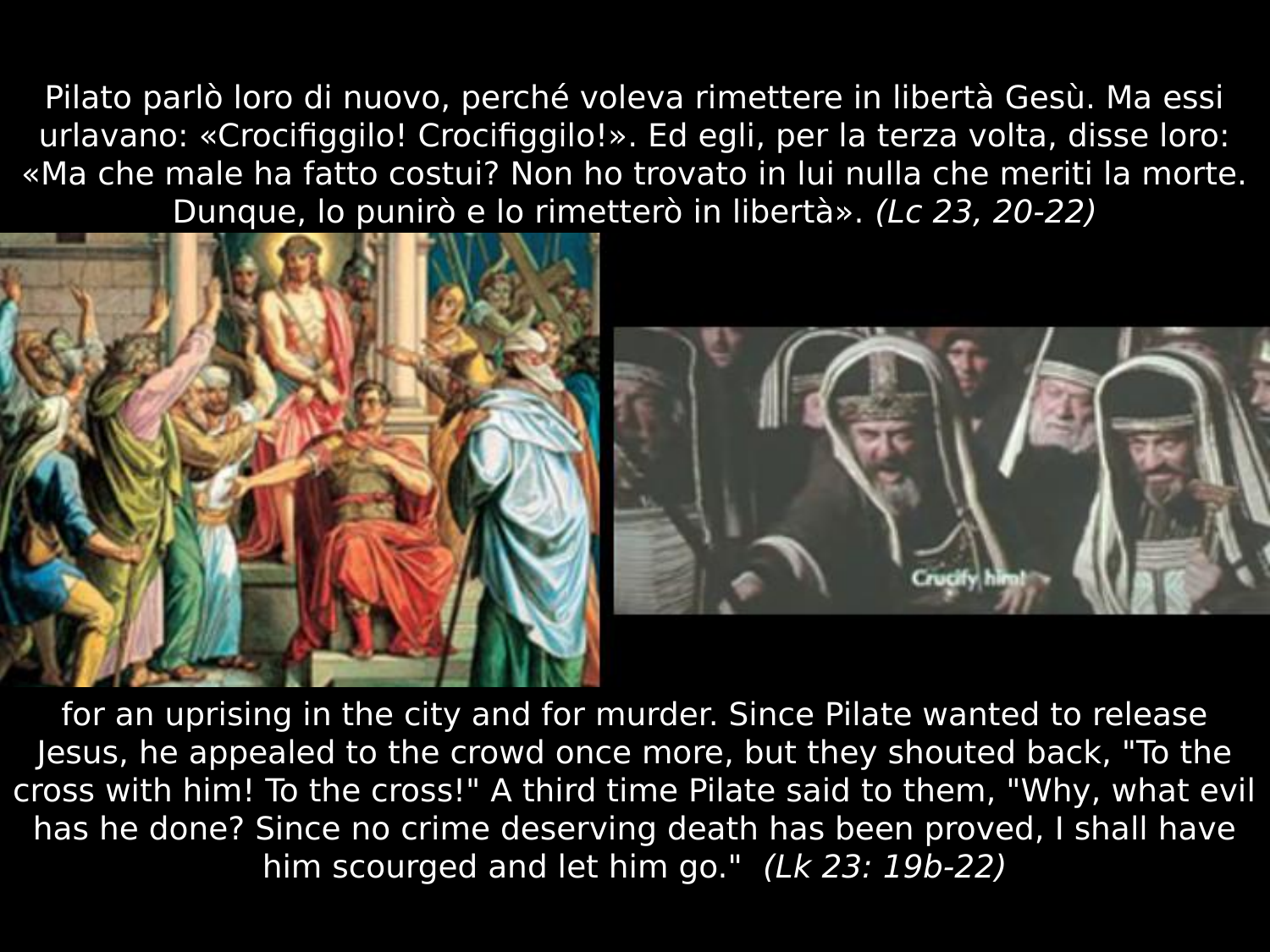

# Pilato parlò loro di nuovo, perché voleva rimettere in libertà Gesù. Ma essi urlavano: «Crocifiggilo! Crocifiggilo!». Ed egli, per la terza volta, disse loro: «Ma che male ha fatto costui? Non ho trovato in lui nulla che meriti la morte. Dunque, lo punirò e lo rimetterò in libertà». (Lc 23, 20-22)
for an uprising in the city and for murder. Since Pilate wanted to release Jesus, he appealed to the crowd once more, but they shouted back, "To the cross with him! To the cross!" A third time Pilate said to them, "Why, what evil has he done? Since no crime deserving death has been proved, I shall have him scourged and let him go."  (Lk 23: 19b-22)